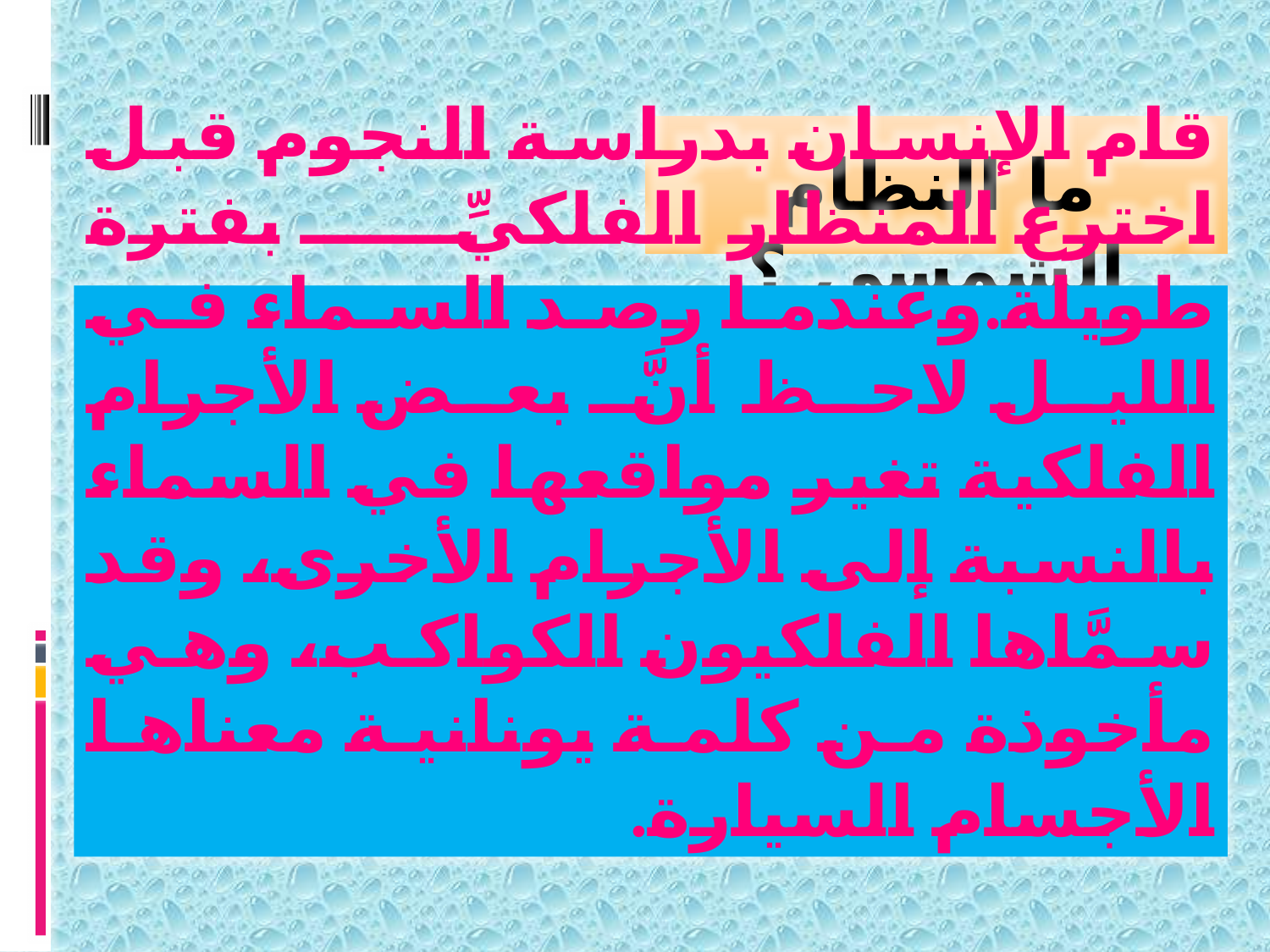

ما النظام الشمسى ؟

قام الإنسان بدراسة النجوم قبل اخترع المنظار الفلكيِّ بفترة طويلة.وعندما رصد السماء في الليل لاحظ أنَّ بعض الأجرام الفلكية تغير مواقعها في السماء بالنسبة إلى الأجرام الأخرى، وقد سمَّاها الفلكيون الكواكب، وهي مأخوذة من كلمة يونانية معناها الأجسام السيارة.